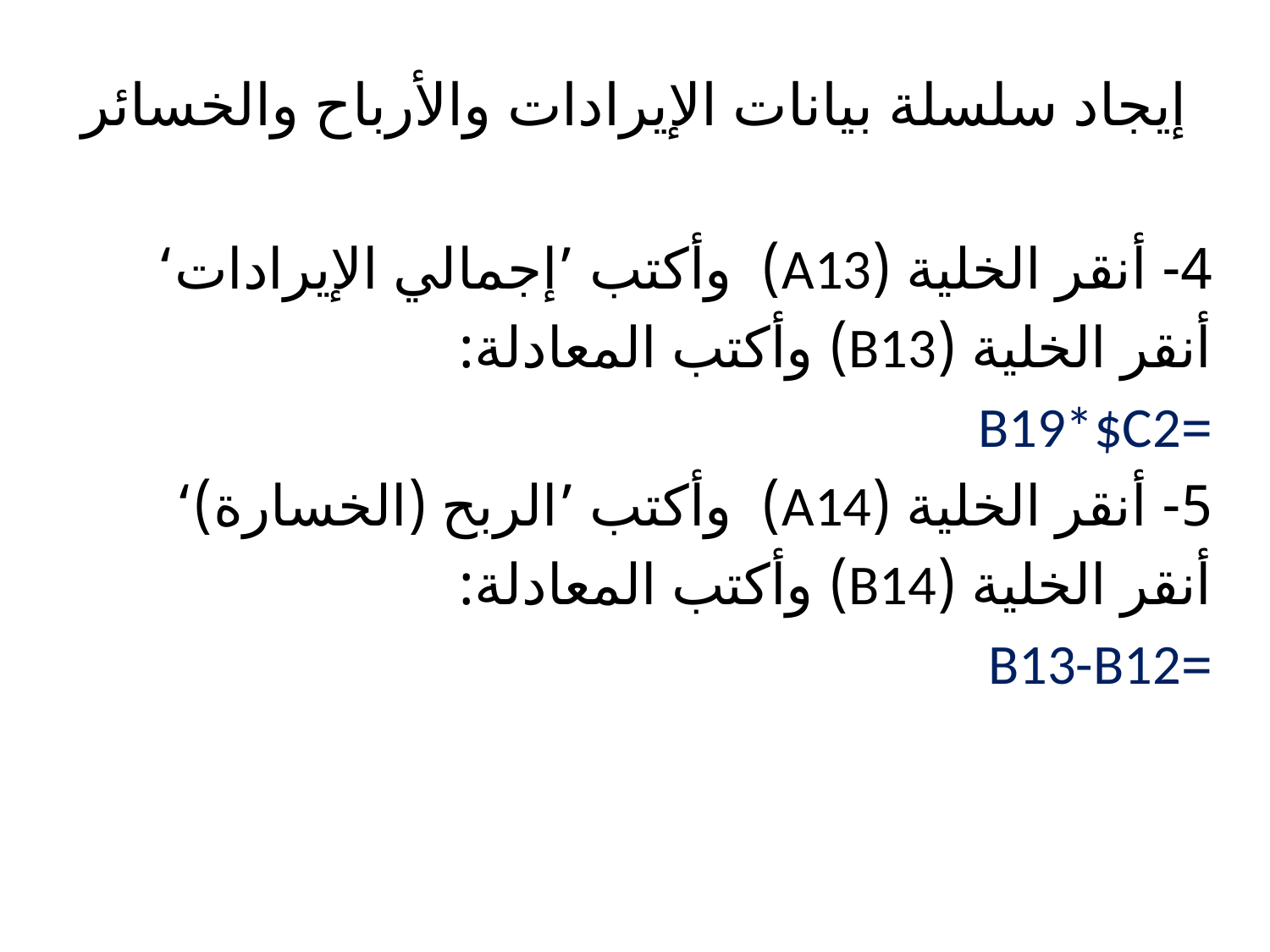

# إيجاد سلسلة بيانات الإيرادات والأرباح والخسائر
4- أنقر الخلية (A13)  وأكتب ’إجمالي الإيرادات‘
أنقر الخلية (B13) وأكتب المعادلة:
=B19*$C2
5- أنقر الخلية (A14)  وأكتب ’الربح (الخسارة)‘
أنقر الخلية (B14) وأكتب المعادلة:
=B13-B12